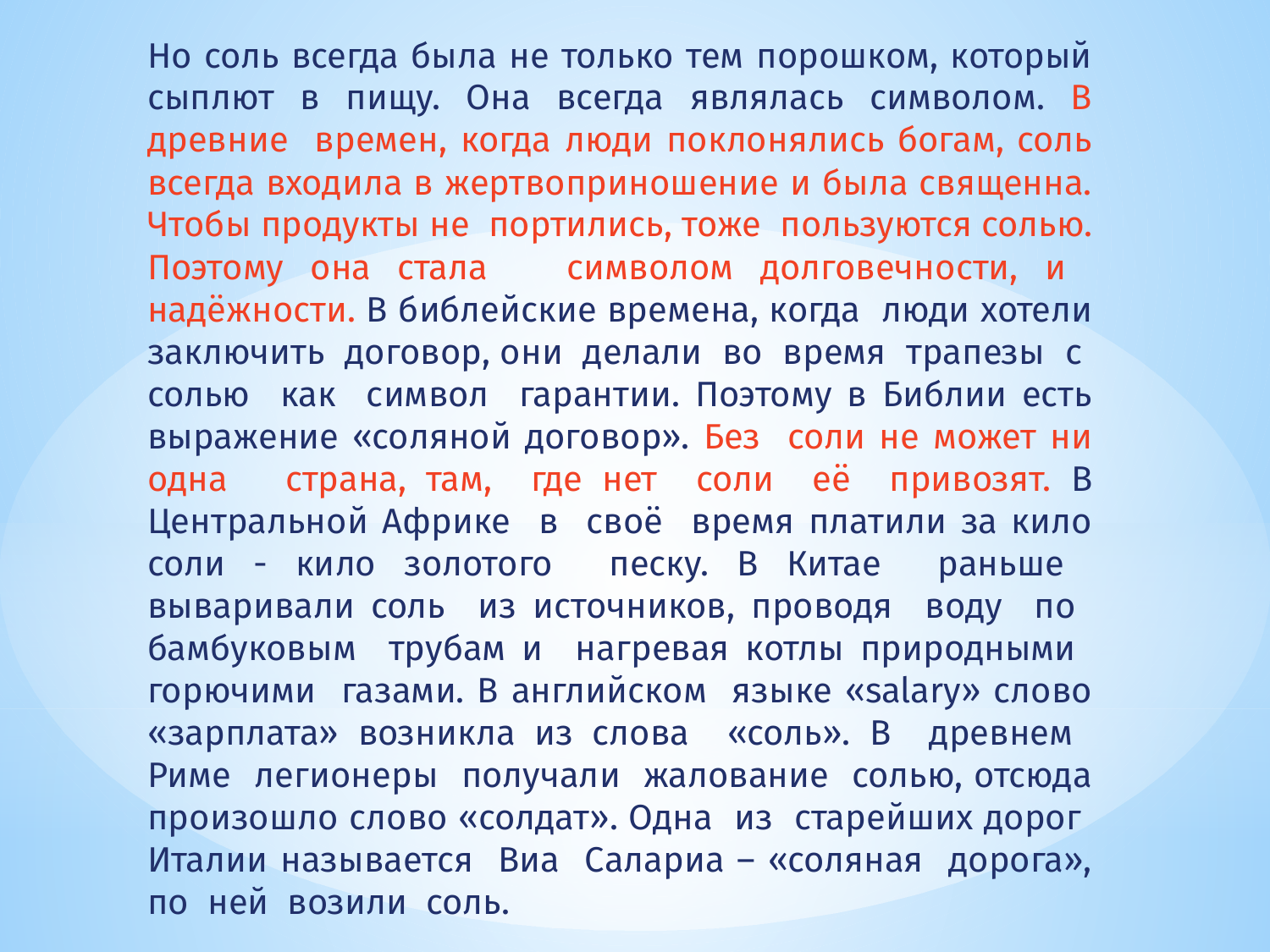

Но соль всегда была не только тем порошком, который сыплют в пищу. Она всегда являлась символом. В древние  времен, когда люди поклонялись богам, соль всегда входила в жертвоприношение и была священна. Чтобы продукты не  портились, тоже  пользуются солью. Поэтому она стала   символом долговечности, и  надёжности. В библейские времена, когда  люди хотели заключить  договор, они  делали  во  время  трапезы  с  солью  как  символ  гарантии. Поэтому в Библии есть выражение «соляной договор». Без  соли не может ни одна   страна, там,  где нет  соли  её  привозят. В Центральной Африке  в  своё  время платили за кило соли - кило золотого  песку. В Китае  раньше  вываривали соль  из источников, проводя  воду  по  бамбуковым  трубам и  нагревая котлы природными  горючими  газами. В английском  языке «salary» слово «зарплата» возникла из слова  «соль». В  древнем  Риме  легионеры  получали  жалование  солью, отсюда произошло слово «солдат». Одна  из  старейших дорог  Италии называется  Виа  Салариа – «соляная  дорога», по  ней  возили  соль.